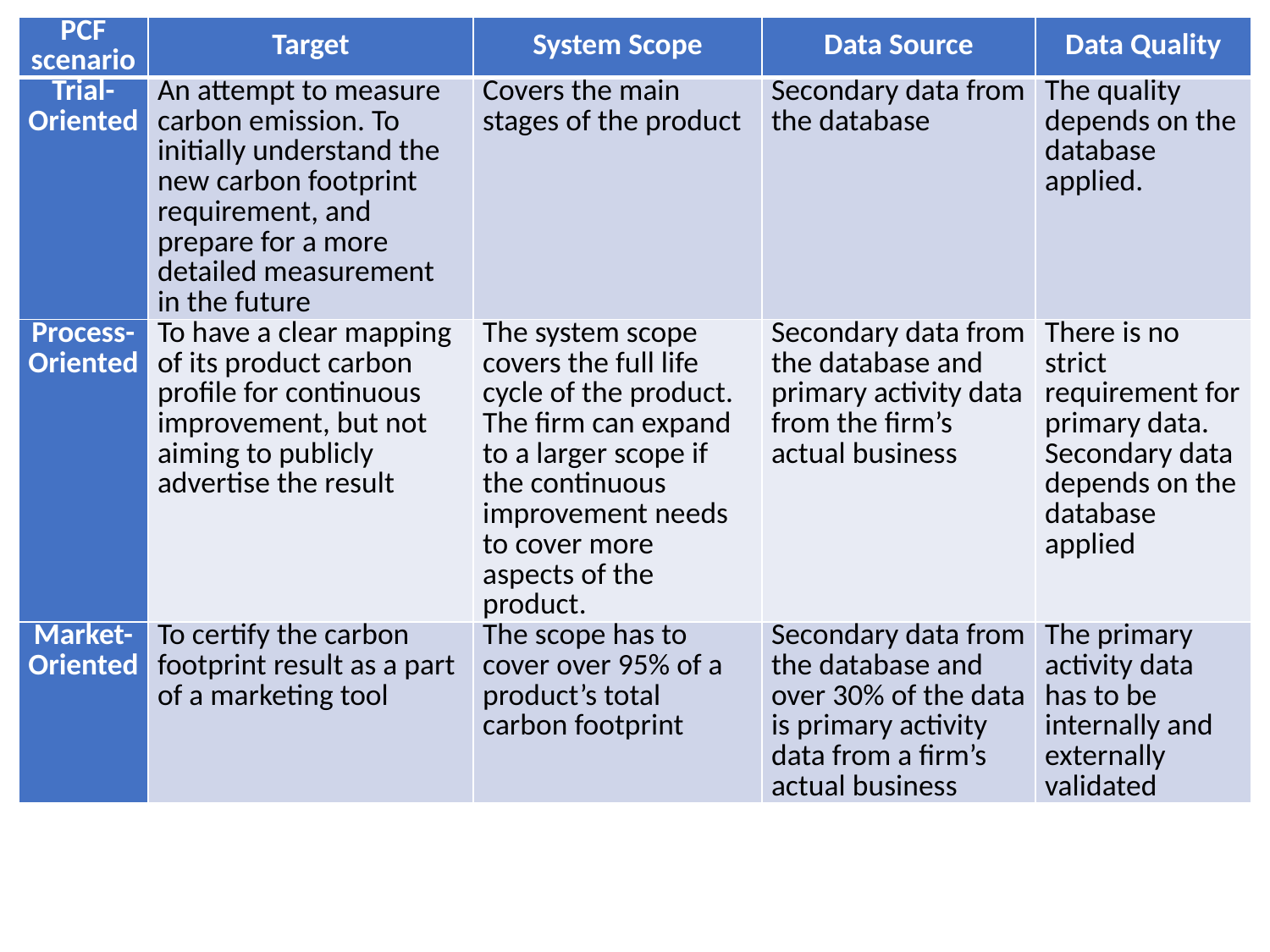

| PCF scenario | Target | System Scope | Data Source | Data Quality |
| --- | --- | --- | --- | --- |
| Trial-Oriented | An attempt to measure carbon emission. To initially understand the new carbon footprint requirement, and prepare for a more detailed measurement in the future | Covers the main stages of the product | Secondary data from the database | The quality depends on the database applied. |
| Process-Oriented | To have a clear mapping of its product carbon profile for continuous improvement, but not aiming to publicly advertise the result | The system scope covers the full life cycle of the product. The firm can expand to a larger scope if the continuous improvement needs to cover more aspects of the product. | Secondary data from the database and primary activity data from the firm’s actual business | There is no strict requirement for primary data. Secondary data depends on the database applied |
| Market-Oriented | To certify the carbon footprint result as a part of a marketing tool | The scope has to cover over 95% of a product’s total carbon footprint | Secondary data from the database and over 30% of the data is primary activity data from a firm’s actual business | The primary activity data has to be internally and externally validated |